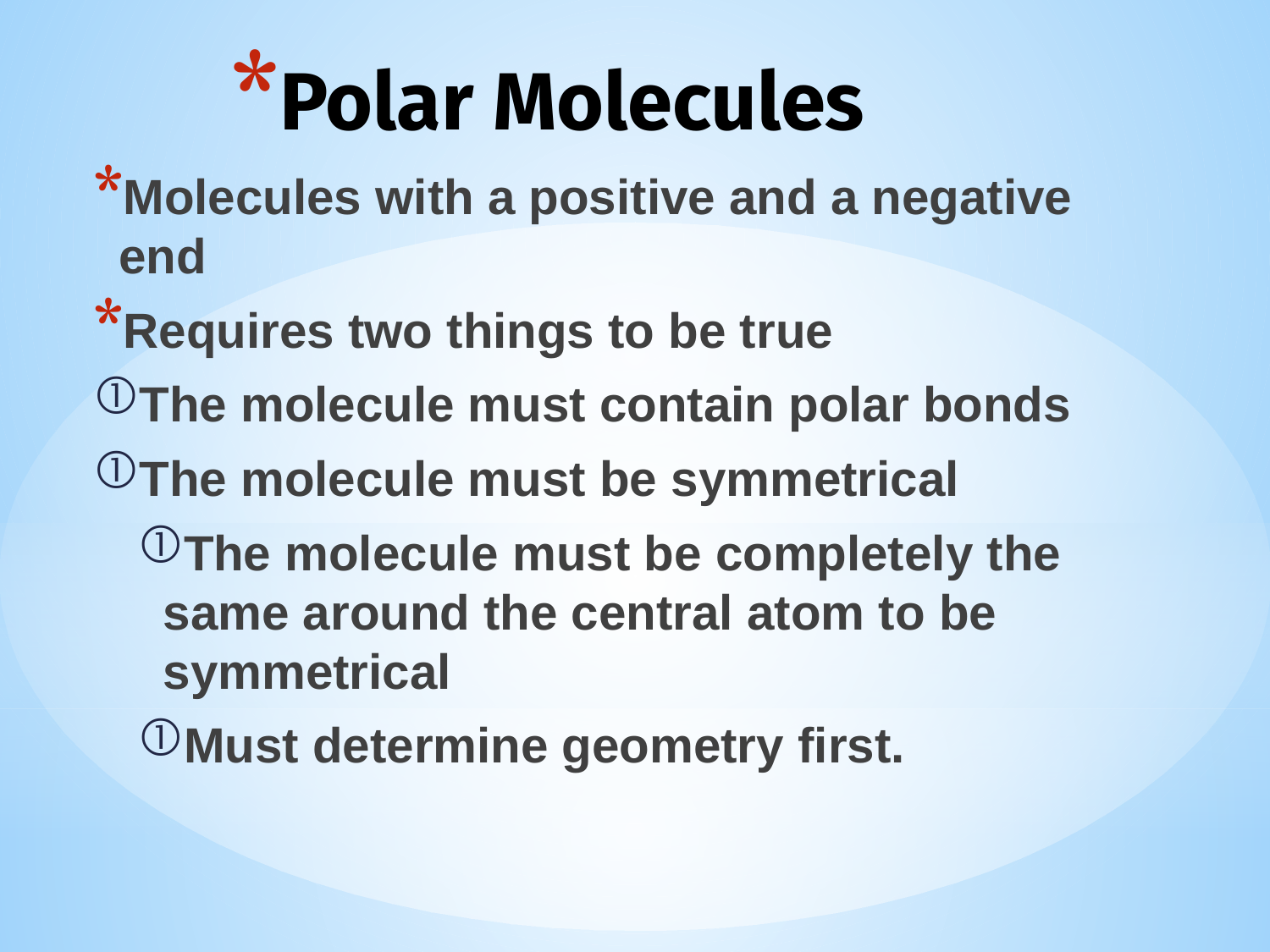

# Polar Molecules
Molecules with a positive and a negative end
Requires two things to be true
The molecule must contain polar bonds
The molecule must be symmetrical
The molecule must be completely the same around the central atom to be symmetrical
Must determine geometry first.